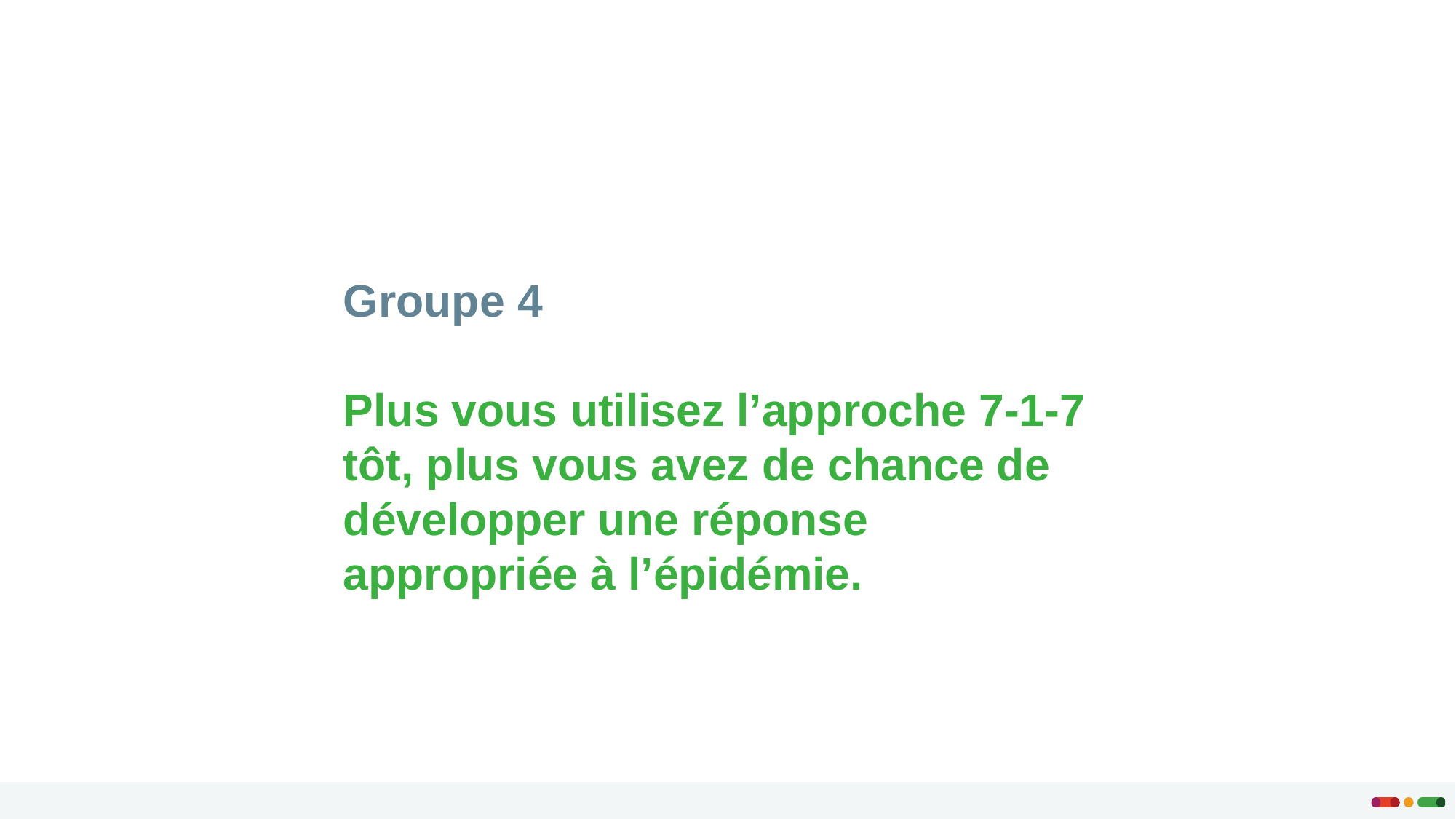

Groupe 4

Plus vous utilisez l’approche 7-1-7 tôt, plus vous avez de chance de développer une réponse appropriée à l’épidémie.